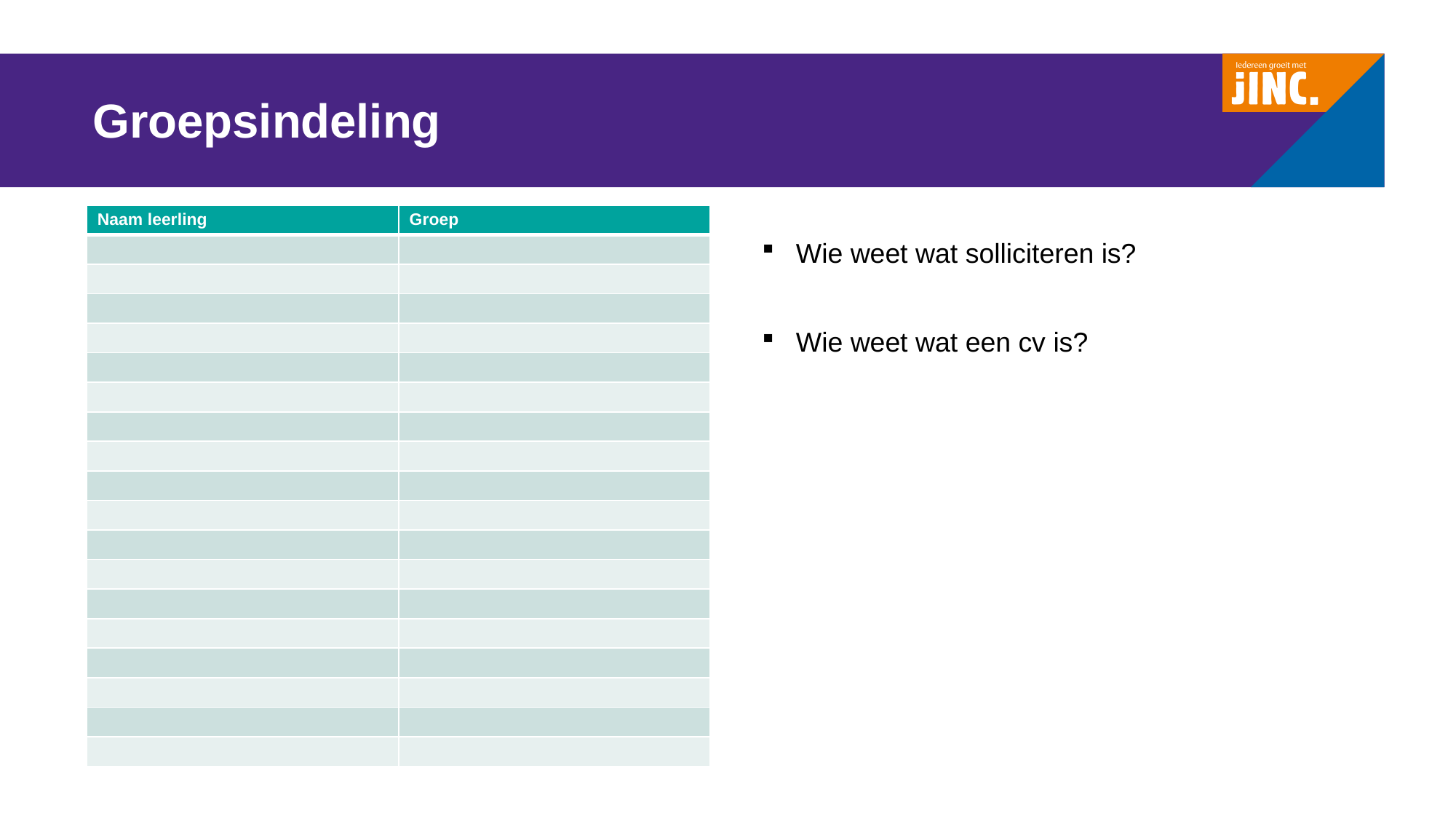

# Groepsindeling
| Naam leerling | Groep |
| --- | --- |
|  |  |
|  |  |
|  |  |
|  |  |
|  |  |
|  |  |
|  |  |
|  |  |
|  |  |
|  |  |
|  |  |
|  |  |
|  |  |
|  |  |
|  |  |
|  |  |
|  |  |
|  |  |

Wie weet wat solliciteren is?

Wie weet wat een cv is?